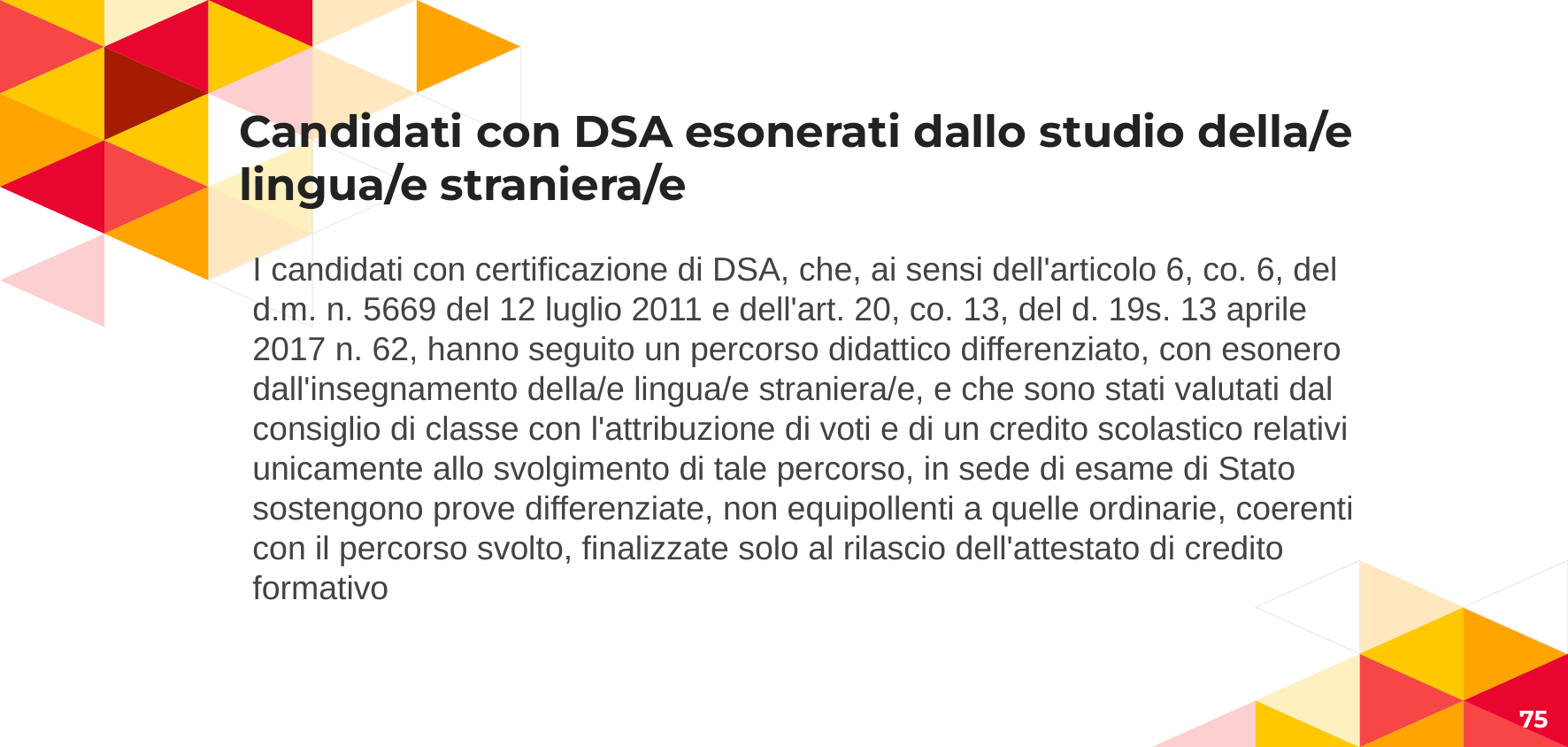

# Candidati con DSA esonerati dallo studio della/e lingua/e straniera/e
I candidati con certificazione di DSA, che, ai sensi dell'articolo 6, co. 6, del d.m. n. 5669 del 12 luglio 2011 e dell'art. 20, co. 13, del d. 19s. 13 aprile 2017 n. 62, hanno seguito un percorso didattico differenziato, con esonero dall'insegnamento della/e lingua/e straniera/e, e che sono stati valutati dal consiglio di classe con l'attribuzione di voti e di un credito scolastico relativi unicamente allo svolgimento di tale percorso, in sede di esame di Stato sostengono prove differenziate, non equipollenti a quelle ordinarie, coerenti con il percorso svolto, finalizzate solo al rilascio dell'attestato di credito formativo

75